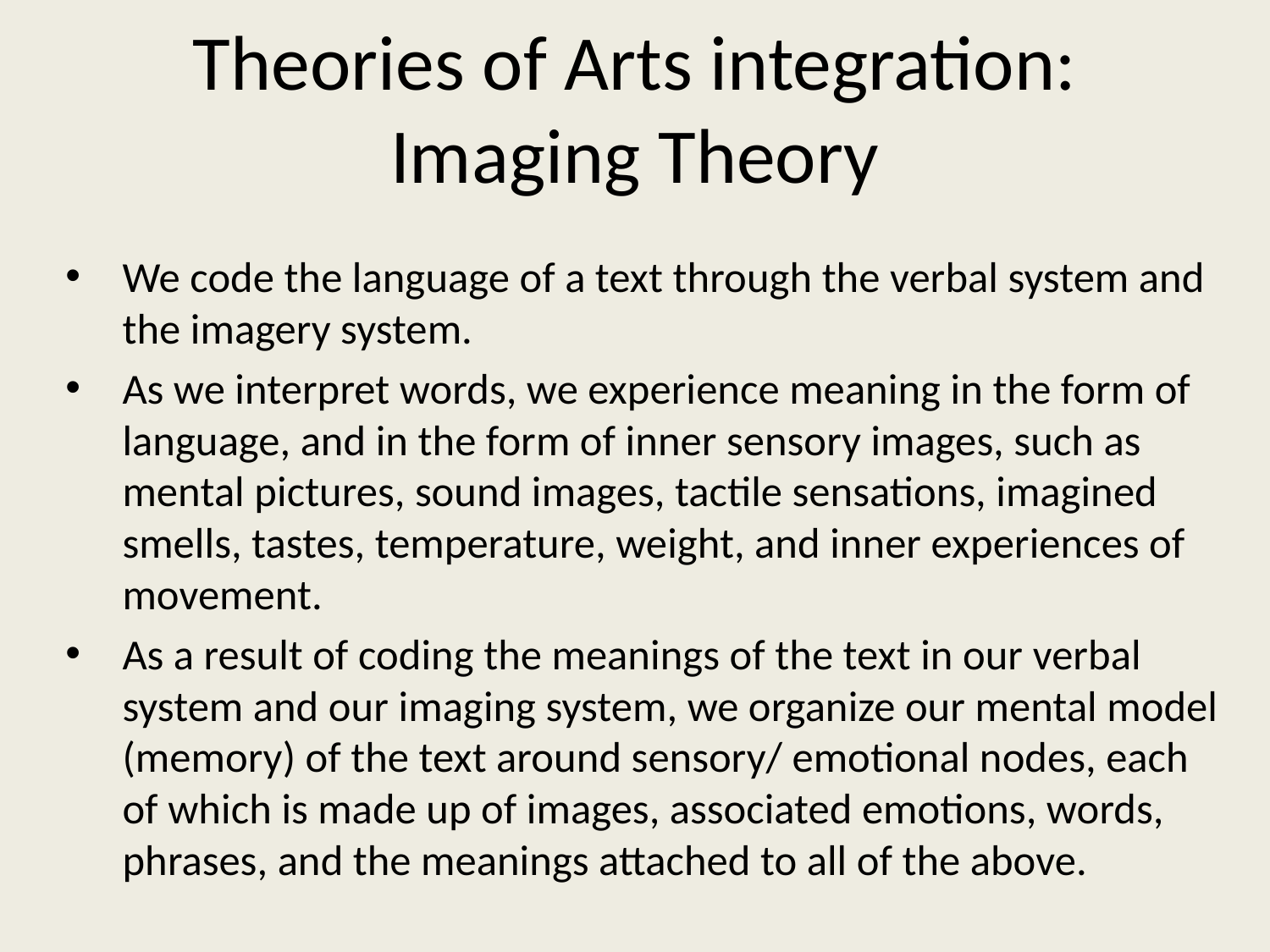

# Theories of Arts integration: Imaging Theory
We code the language of a text through the verbal system and the imagery system.
As we interpret words, we experience meaning in the form of language, and in the form of inner sensory images, such as mental pictures, sound images, tactile sensations, imagined smells, tastes, temperature, weight, and inner experiences of movement.
As a result of coding the meanings of the text in our verbal system and our imaging system, we organize our mental model (memory) of the text around sensory/ emotional nodes, each of which is made up of images, associated emotions, words, phrases, and the meanings attached to all of the above.